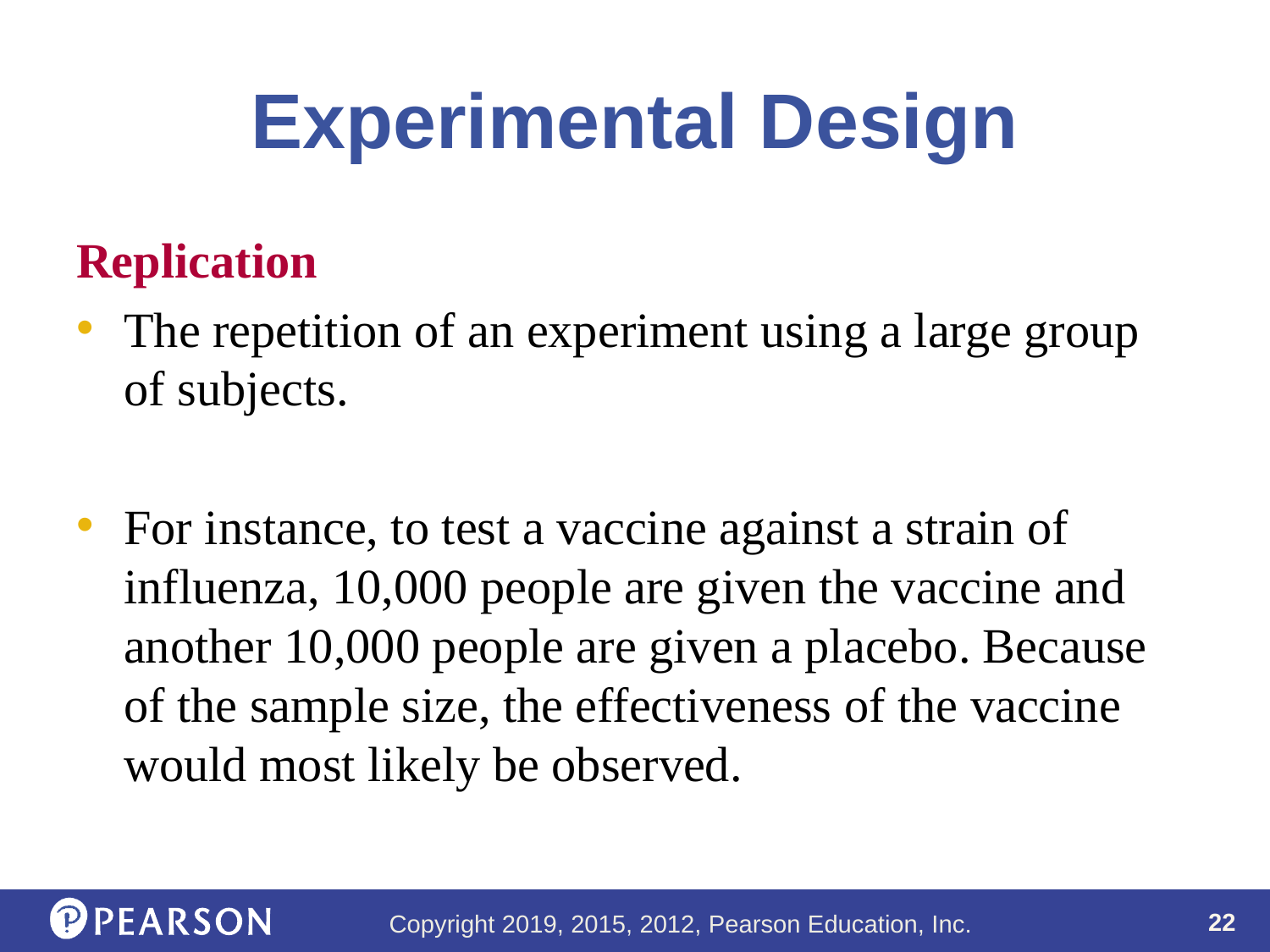

# Experimental Design
Replication
The repetition of an experiment using a large group of subjects.

For instance, to test a vaccine against a strain of influenza, 10,000 people are given the vaccine and another 10,000 people are given a placebo. Because of the sample size, the effectiveness of the vaccine would most likely be observed.